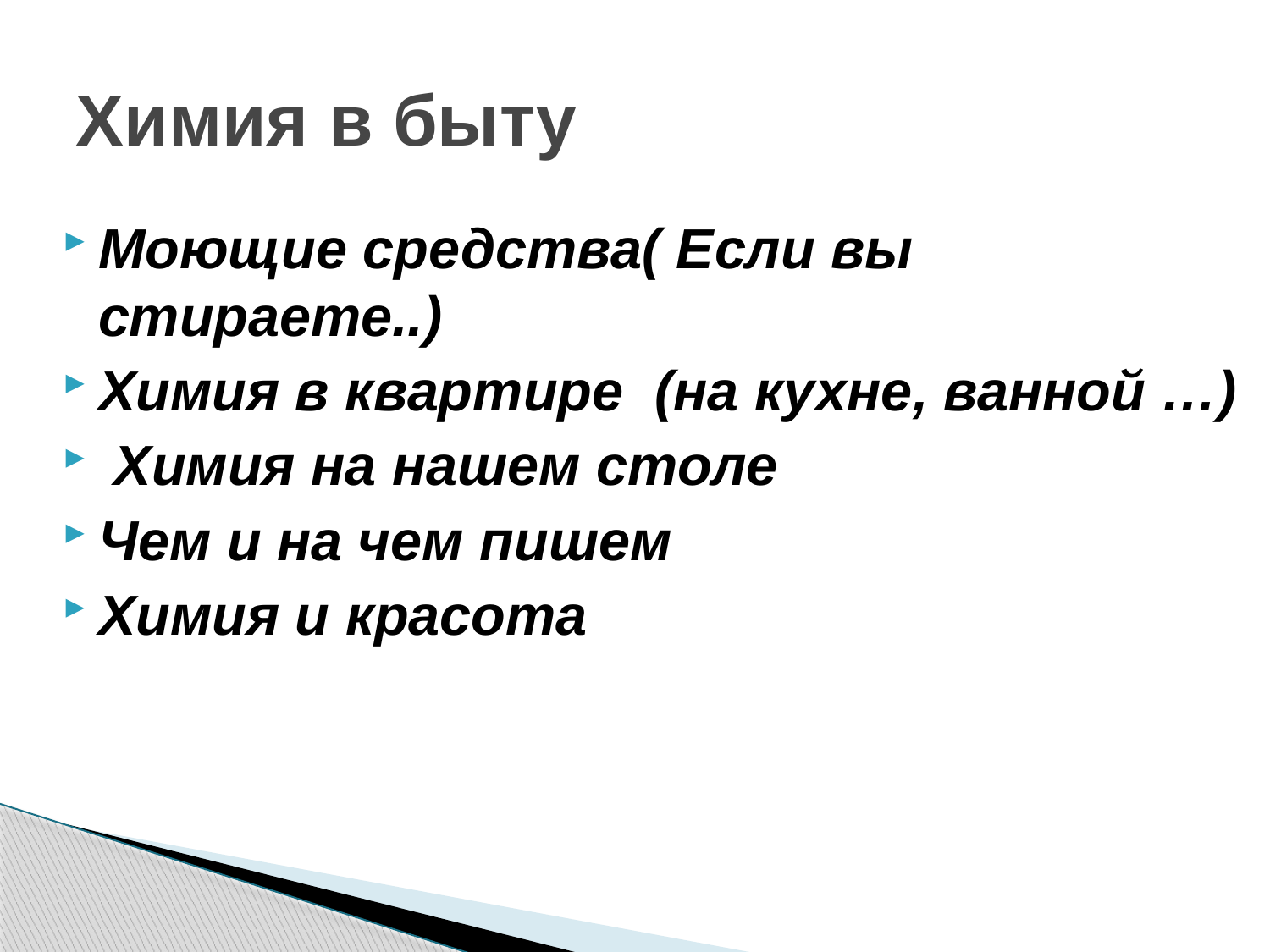

# Химия в быту
Моющие средства( Если вы стираете..)
Химия в квартире  (на кухне, ванной …)
 Химия на нашем столе
Чем и на чем пишем
Химия и красота